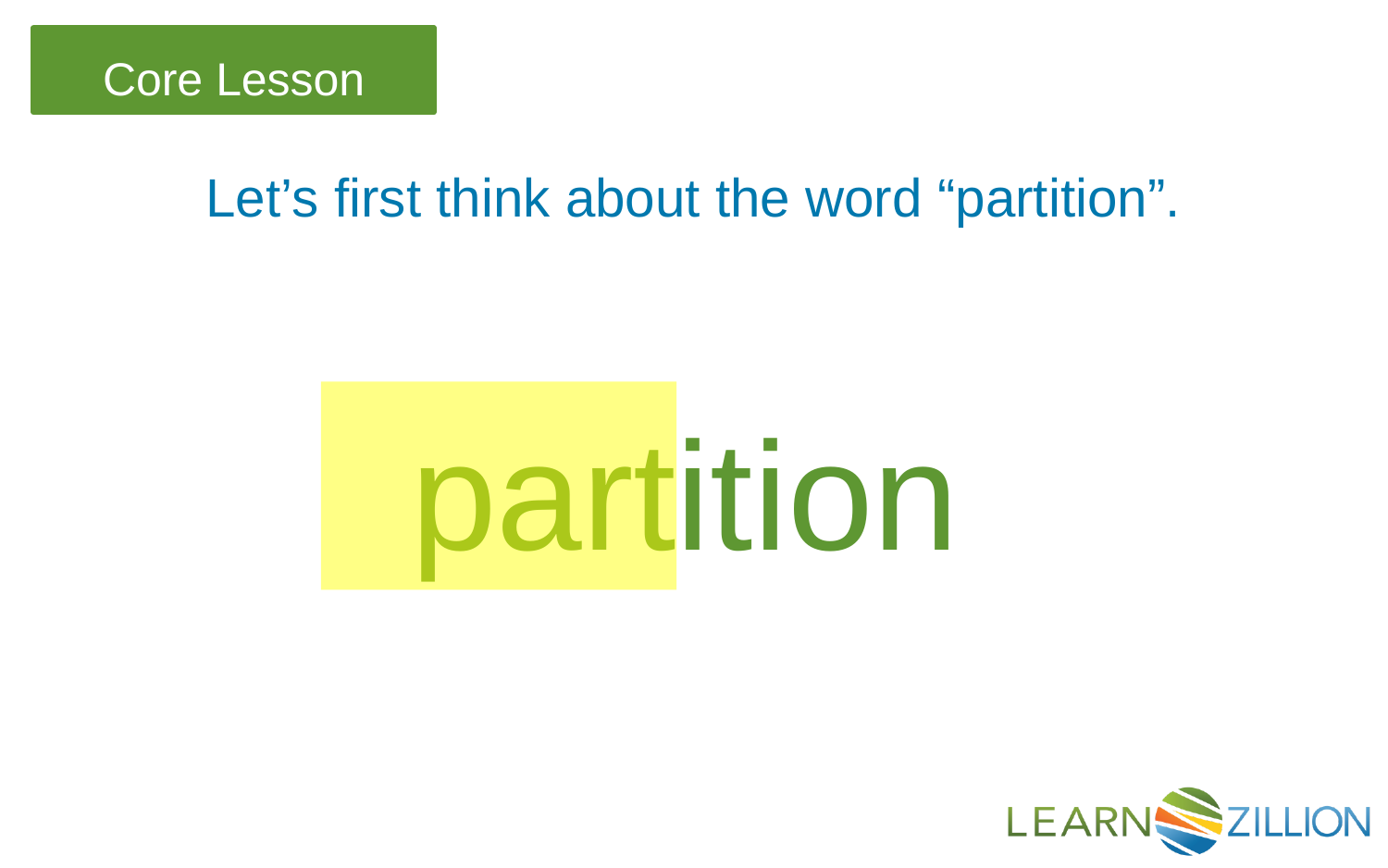

Let’s first think about the word “partition”.

partition